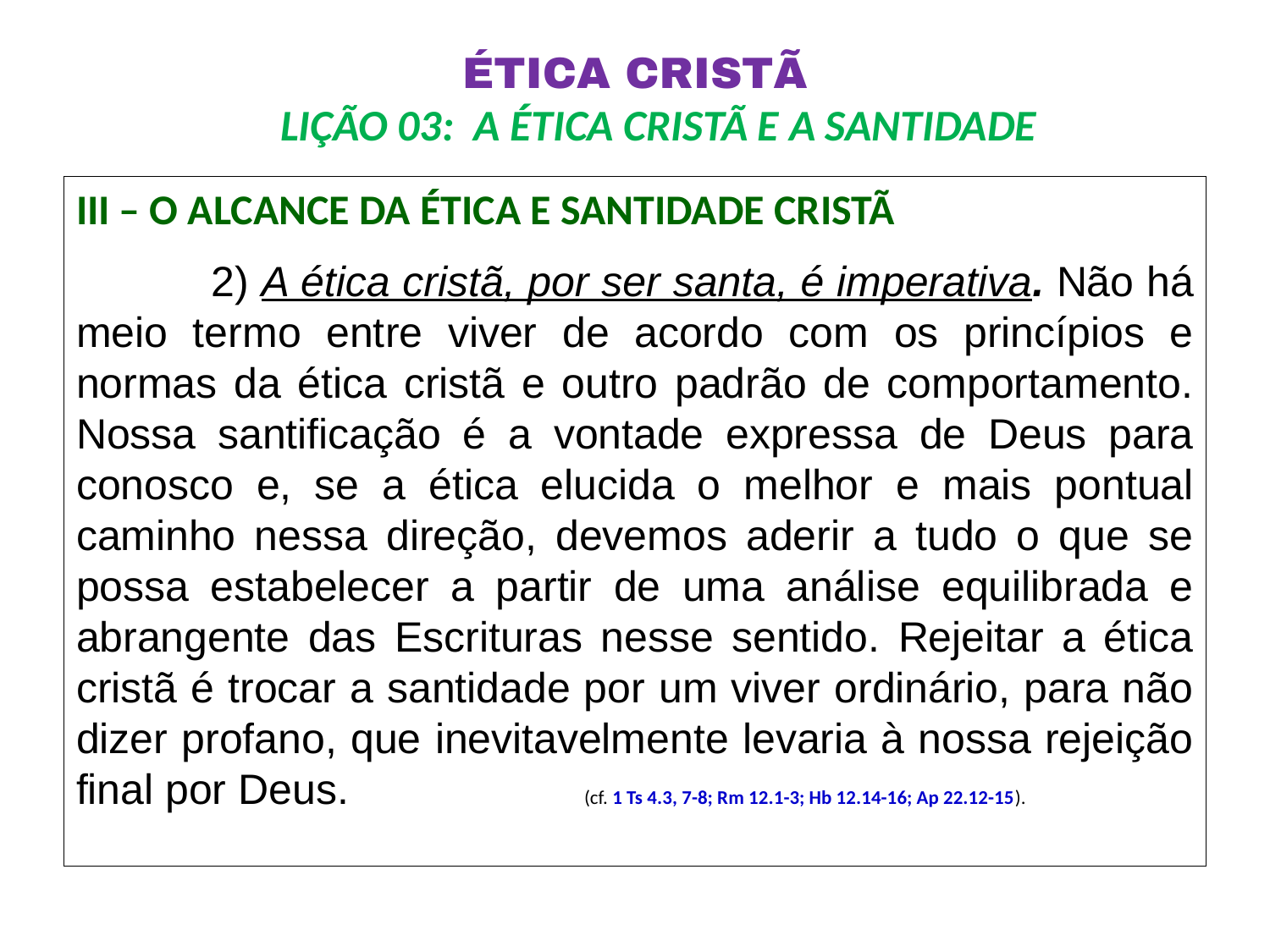

# ÉTICA CRISTÃ LIÇÃO 03:  A ÉTICA CRISTÃ E A SANTIDADE
III – O ALCANCE DA ÉTICA E SANTIDADE CRISTÃ

	 2) A ética cristã, por ser santa, é imperativa. Não há meio termo entre viver de acordo com os princípios e normas da ética cristã e outro padrão de comportamento. Nossa santificação é a vontade expressa de Deus para conosco e, se a ética elucida o melhor e mais pontual caminho nessa direção, devemos aderir a tudo o que se possa estabelecer a partir de uma análise equilibrada e abrangente das Escrituras nesse sentido. Rejeitar a ética cristã é trocar a santidade por um viver ordinário, para não dizer profano, que inevitavelmente levaria à nossa rejeição final por Deus.		(cf. 1 Ts 4.3, 7-8; Rm 12.1-3; Hb 12.14-16; Ap 22.12-15).